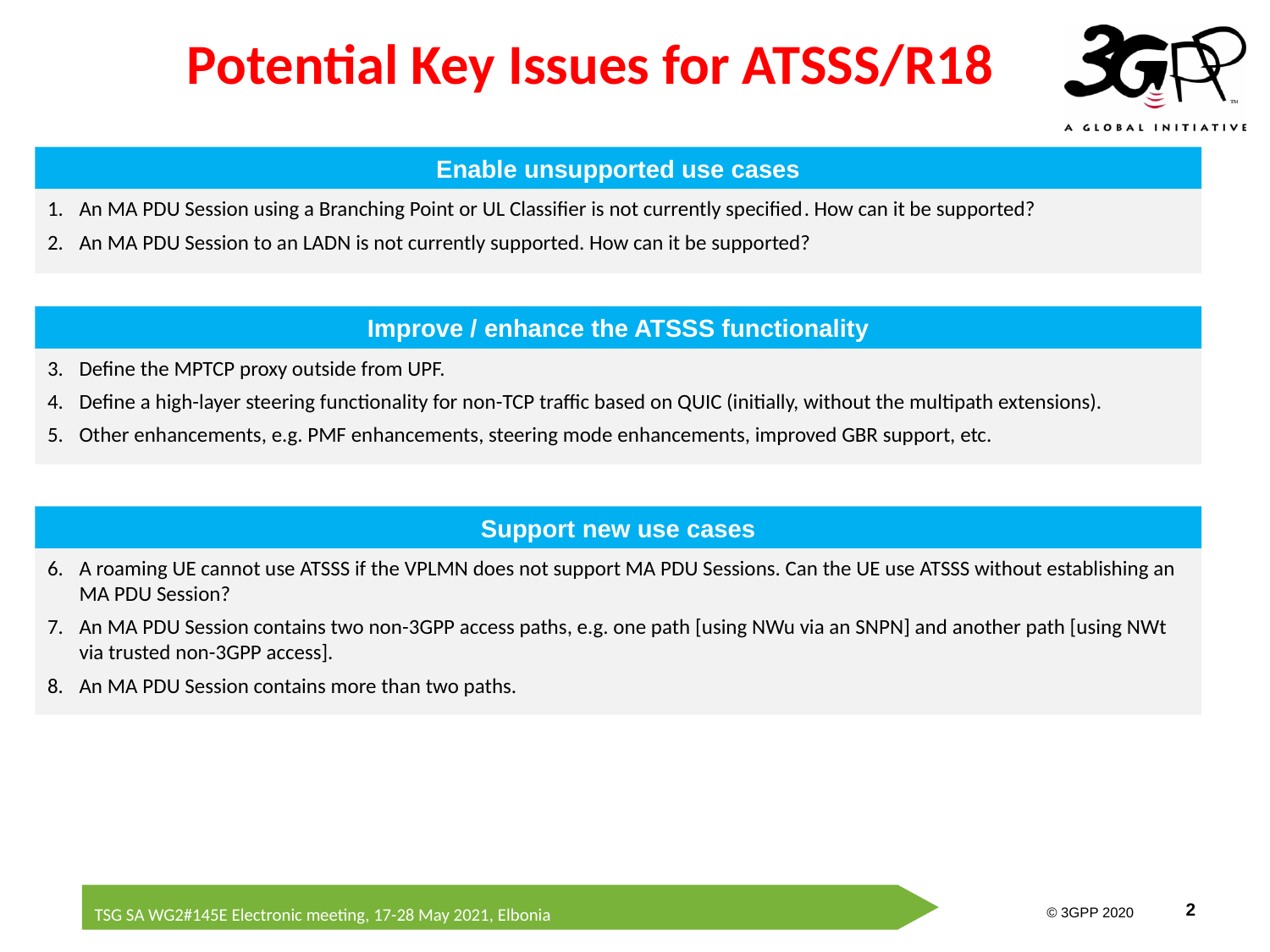

# Potential Key Issues for ATSSS/R18
Enable unsupported use cases
An MA PDU Session using a Branching Point or UL Classifier is not currently specified. How can it be supported?
An MA PDU Session to an LADN is not currently supported. How can it be supported?
Improve / enhance the ATSSS functionality
Define the MPTCP proxy outside from UPF.
Define a high-layer steering functionality for non-TCP traffic based on QUIC (initially, without the multipath extensions).
Other enhancements, e.g. PMF enhancements, steering mode enhancements, improved GBR support, etc.

Support new use cases
A roaming UE cannot use ATSSS if the VPLMN does not support MA PDU Sessions. Can the UE use ATSSS without establishing an MA PDU Session?
An MA PDU Session contains two non-3GPP access paths, e.g. one path [using NWu via an SNPN] and another path [using NWt via trusted non-3GPP access].
An MA PDU Session contains more than two paths.